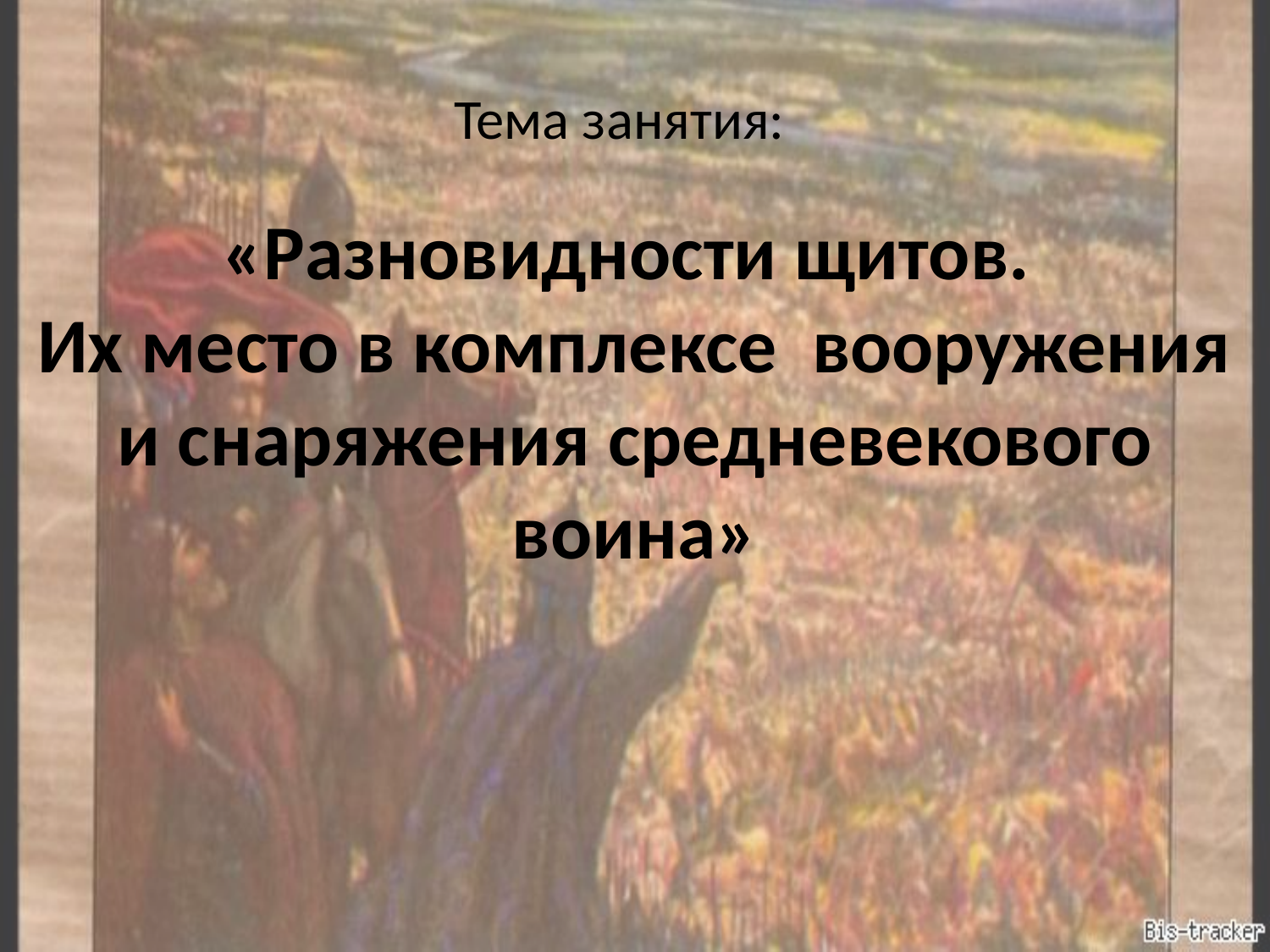

Тема занятия:
# «Разновидности щитов. Их место в комплексе  вооружения и снаряжения средневекового воина»